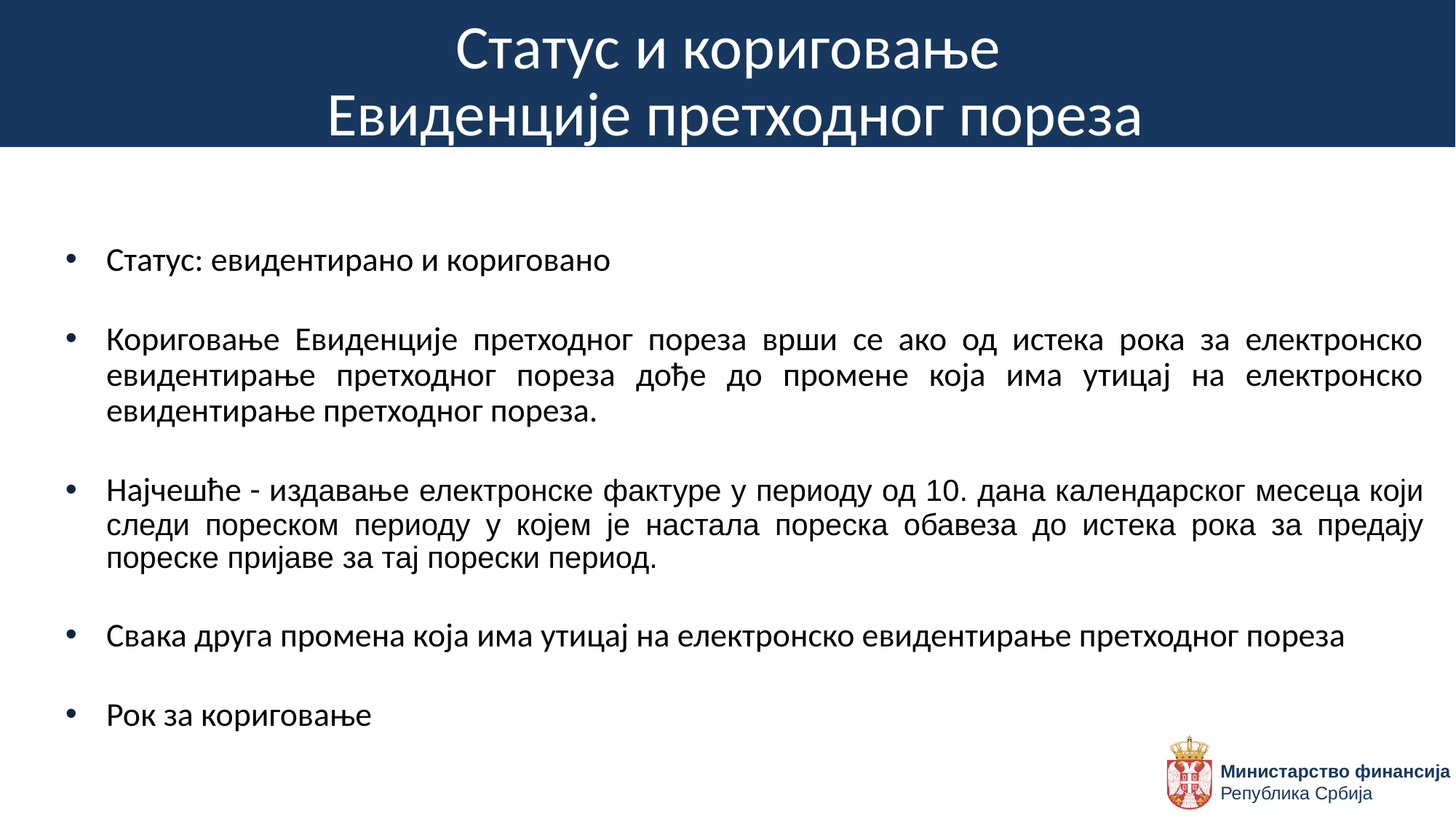

Статус и кориговање
Евиденције претходног пореза

Статус: евидентирано и кориговано

Кориговање Евиденције претходног пореза врши се ако од истека рока за електронско евидентирање претходног пореза дође до промене која има утицај на електронско евидентирање претходног пореза.

Најчешће - издавање електронске фактуре у периоду од 10. дана календарског месеца који следи пореском периоду у којем је настала пореска обавеза до истека рока за предају пореске пријаве за тај порески период.

Свака друга промена која има утицај на електронско евидентирање претходног пореза

Рок за кориговање

Министарство финансија
Република Србија